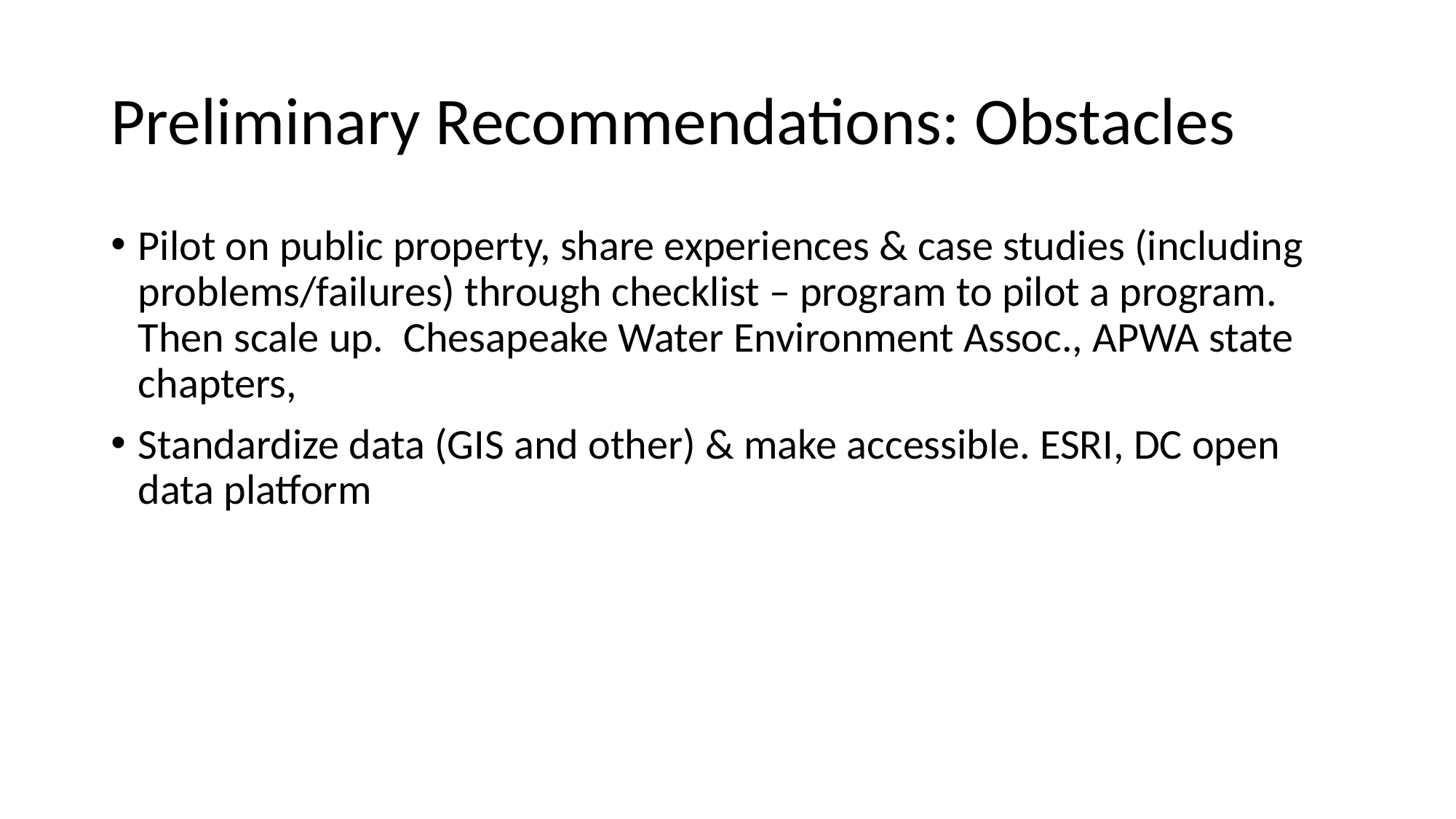

# Preliminary Recommendations: Obstacles
Pilot on public property, share experiences & case studies (including problems/failures) through checklist – program to pilot a program.   Then scale up.  Chesapeake Water Environment Assoc., APWA state chapters,
Standardize data (GIS and other) & make accessible. ESRI, DC open data platform